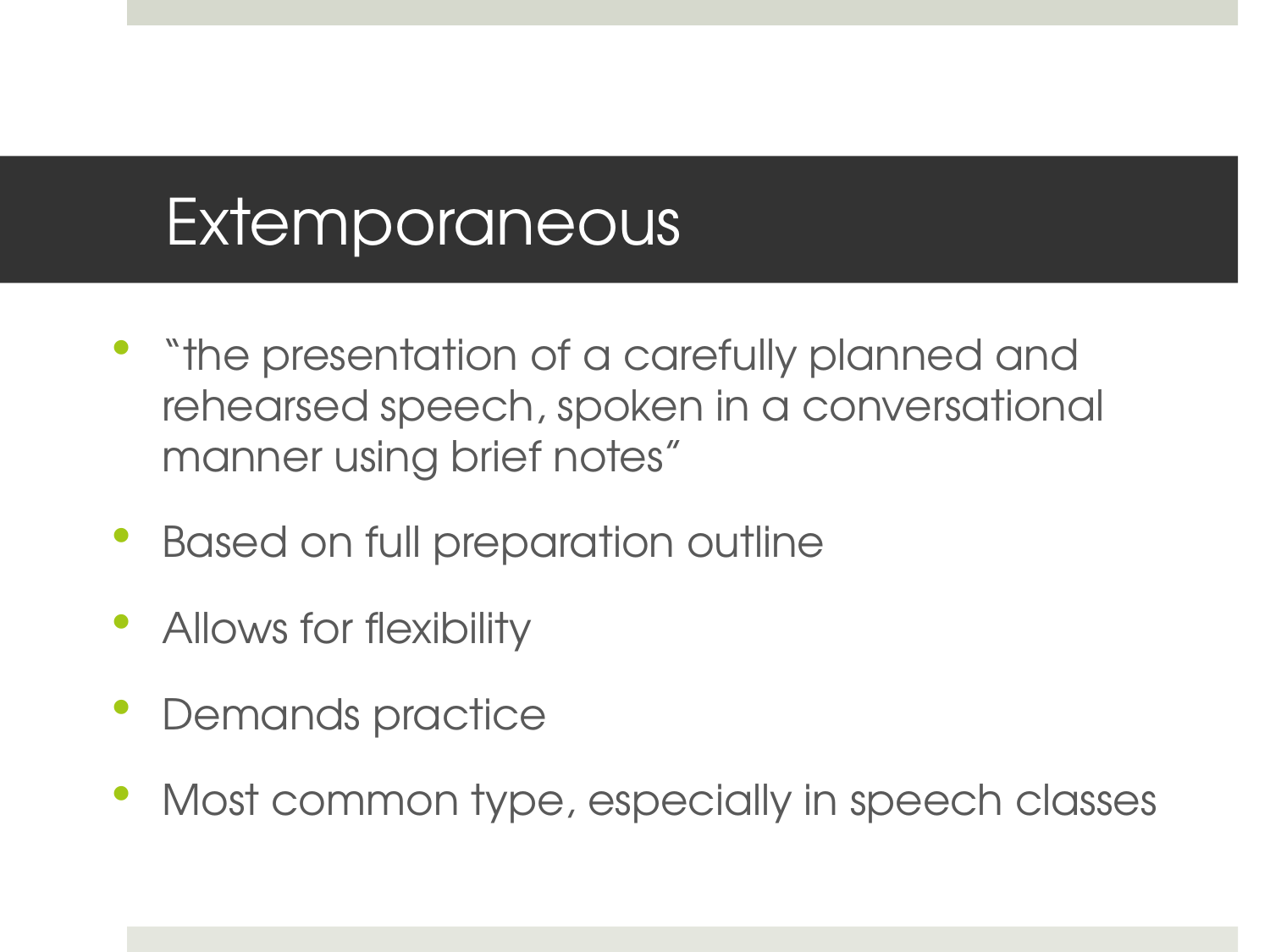

# Extemporaneous
“the presentation of a carefully planned and rehearsed speech, spoken in a conversational manner using brief notes”
Based on full preparation outline
Allows for flexibility
Demands practice
Most common type, especially in speech classes